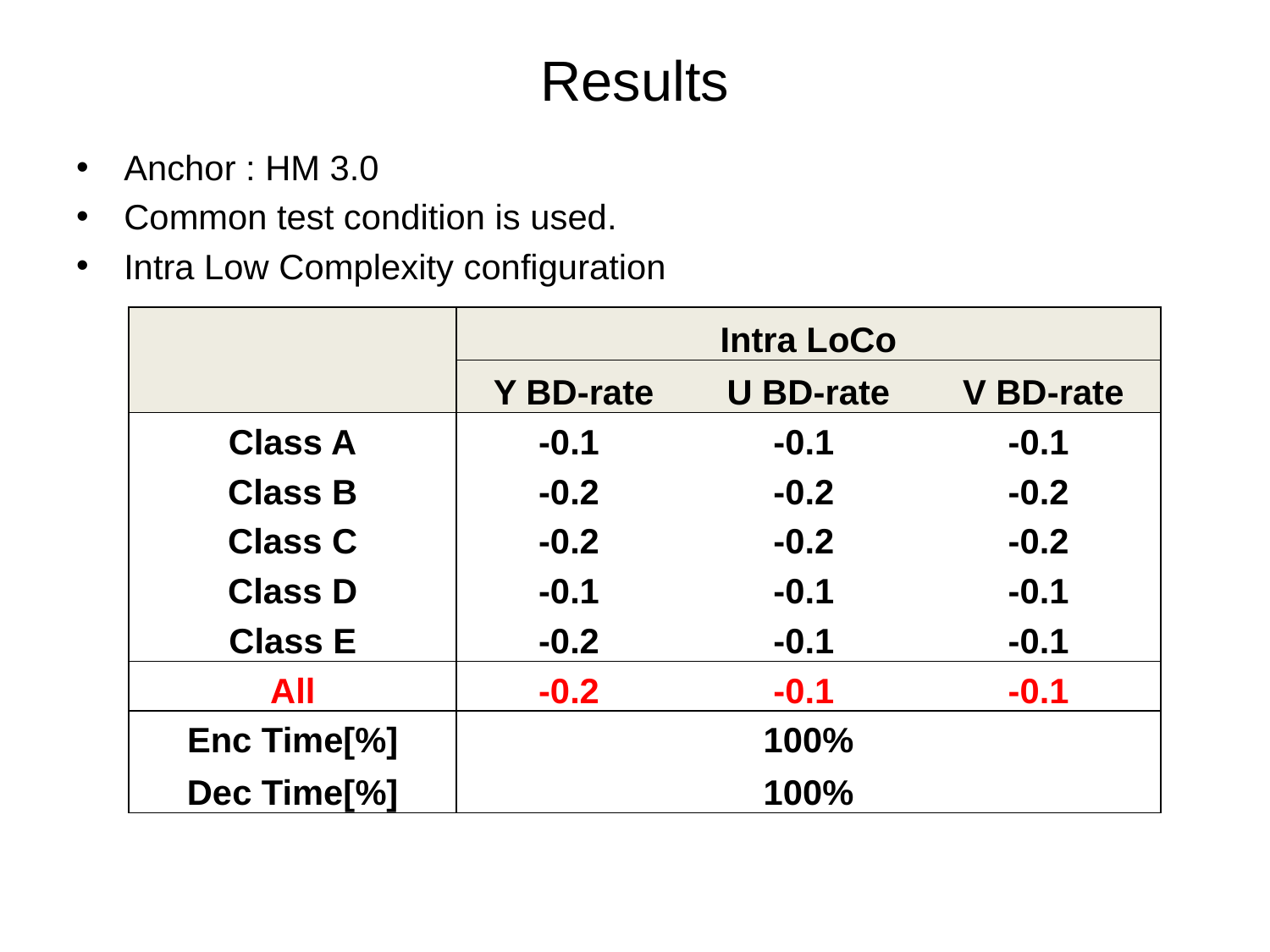

# Results
Anchor : HM 3.0
Common test condition is used.
Intra Low Complexity configuration

|  | Intra LoCo |  |  |
| --- | --- | --- | --- |
|  | Y BD-rate | U BD-rate | V BD-rate |
| Class A | -0.1 | -0.1 | -0.1 |
| Class B | -0.2 | -0.2 | -0.2 |
| Class C | -0.2 | -0.2 | -0.2 |
| Class D | -0.1 | -0.1 | -0.1 |
| Class E | -0.2 | -0.1 | -0.1 |
| All | -0.2 | -0.1 | -0.1 |
| Enc Time[%] | 100% |  |  |
| Dec Time[%] | 100% |  |  |